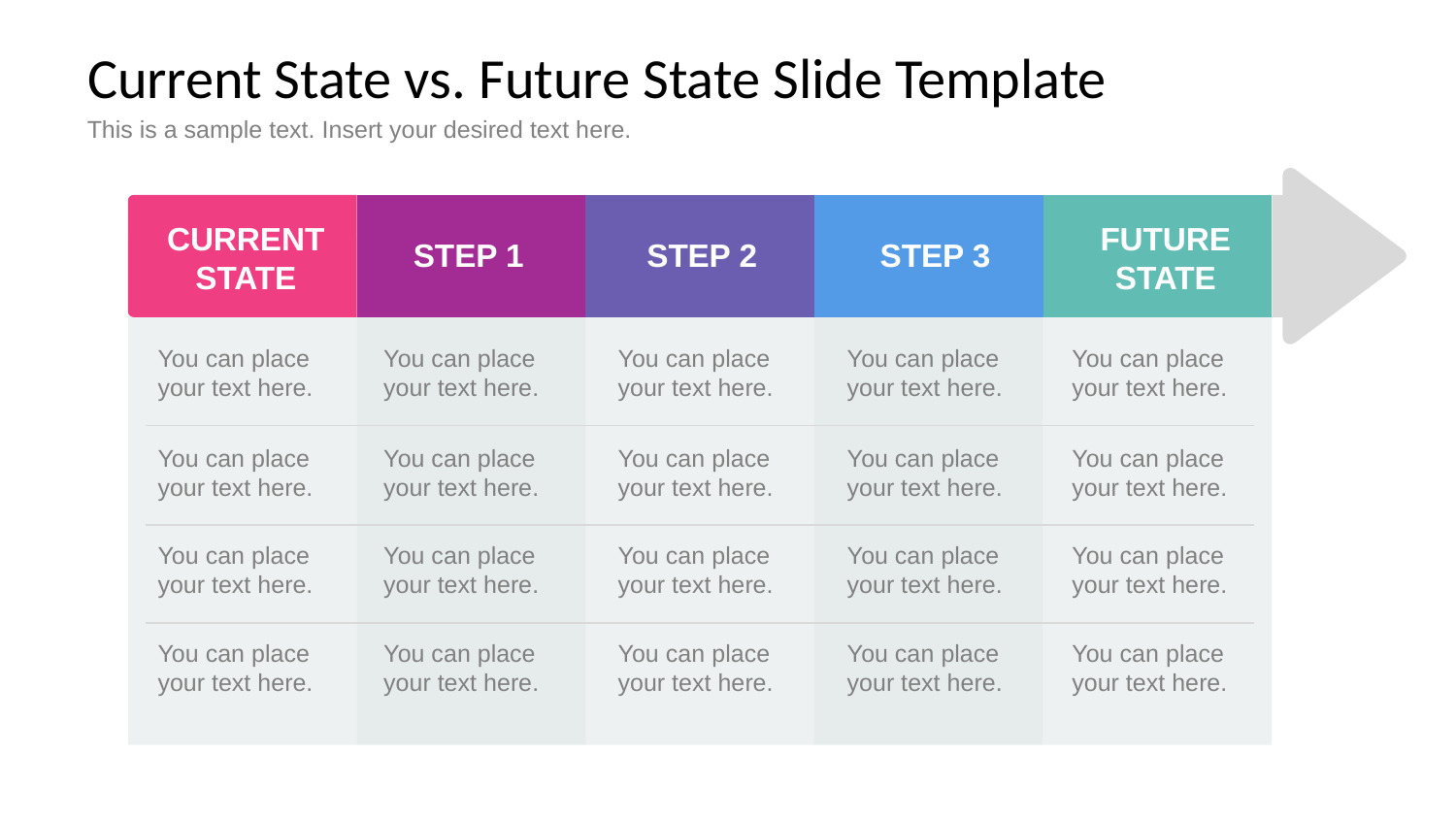

# Current State vs. Future State Slide Template
This is a sample text. Insert your desired text here.

CURRENT STATE
FUTURE STATE
STEP 1
STEP 2
STEP 3

You can place your text here.
You can place your text here.
You can place your text here.
You can place your text here.
You can place your text here.
You can place your text here.
You can place your text here.
You can place your text here.
You can place your text here.
You can place your text here.
You can place your text here.
You can place your text here.
You can place your text here.
You can place your text here.
You can place your text here.
You can place your text here.
You can place your text here.
You can place your text here.
You can place your text here.
You can place your text here.